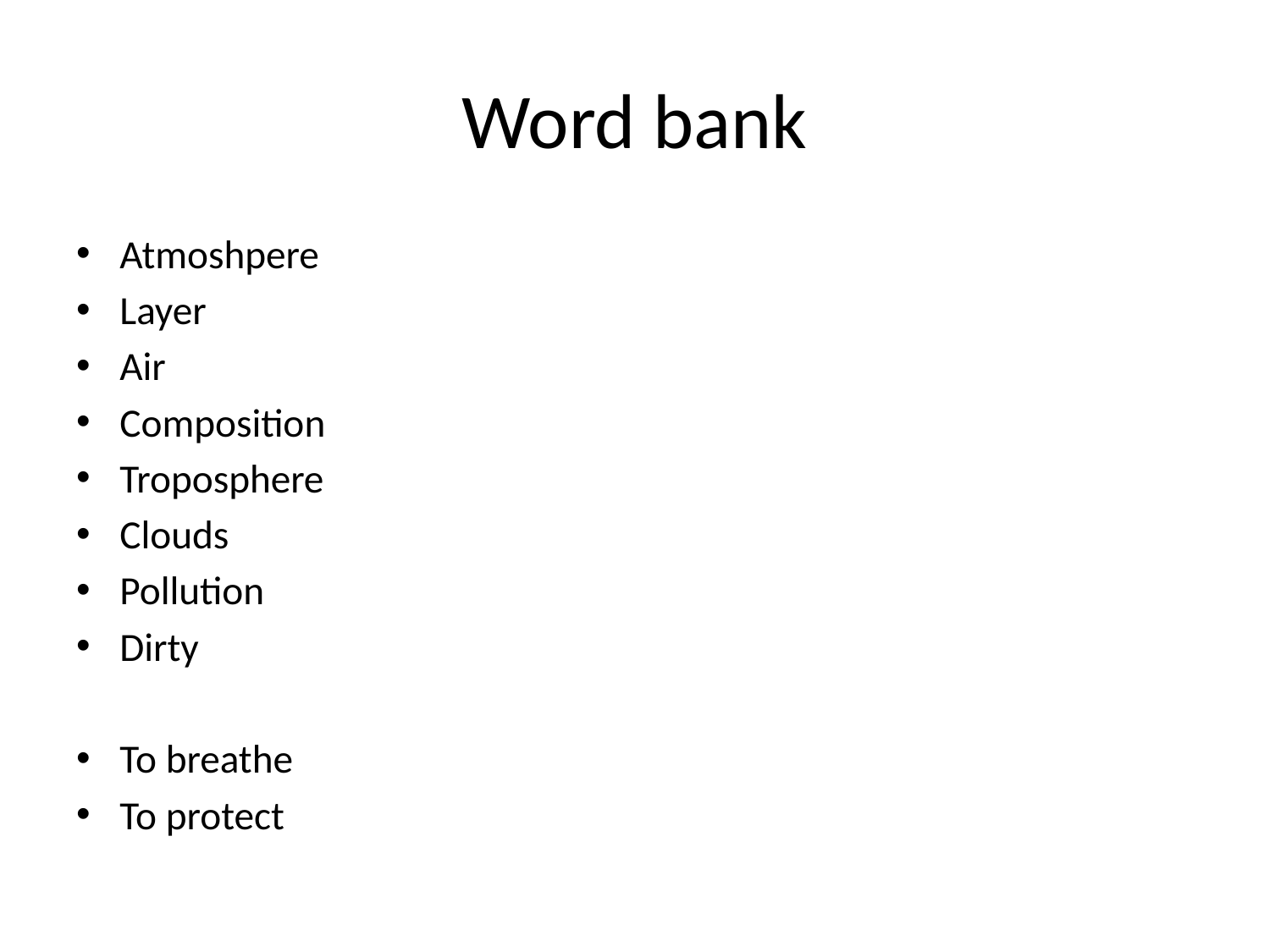

# Word bank
Atmoshpere
Layer
Air
Composition
Troposphere
Clouds
Pollution
Dirty

To breathe
To protect